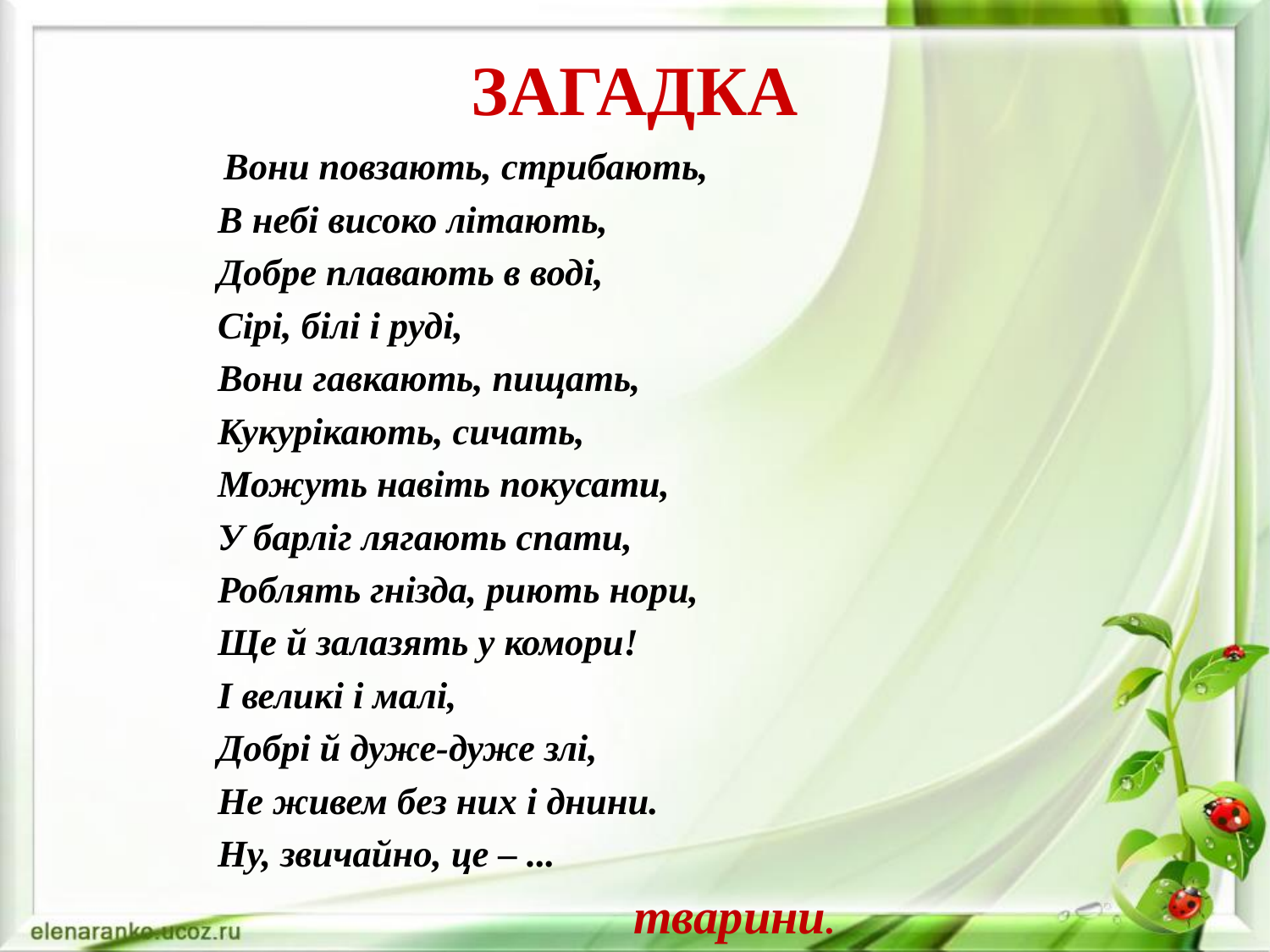

# ЗАГАДКА
 Вони повзають, стрибають,
В небі високо літають,
Добре плавають в воді,
Сірі, білі і руді,
Вони гавкають, пищать,
Кукурікають, сичать,
Можуть навіть покусати,
У барліг лягають спати,
Роблять гнізда, риють нори,
Ще й залазять у комори!
І великі і малі,
Добрі й дуже-дуже злі,
Не живем без них і днини.
Ну, звичайно, це – ...
                                                                      тварини.